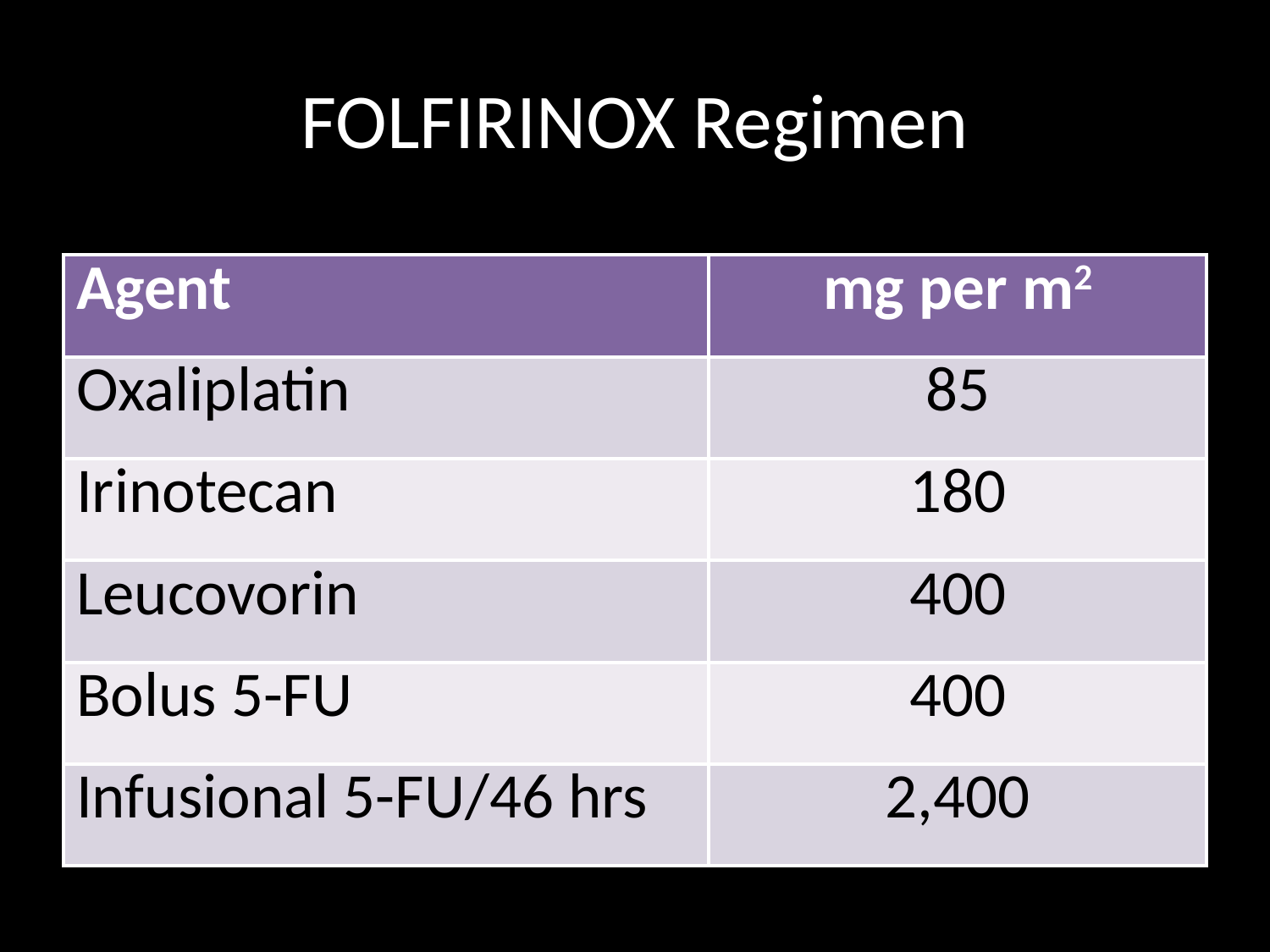

# FOLFIRINOX Regimen
| Agent | mg per m2 |
| --- | --- |
| Oxaliplatin | 85 |
| Irinotecan | 180 |
| Leucovorin | 400 |
| Bolus 5-FU | 400 |
| Infusional 5-FU/46 hrs | 2,400 |